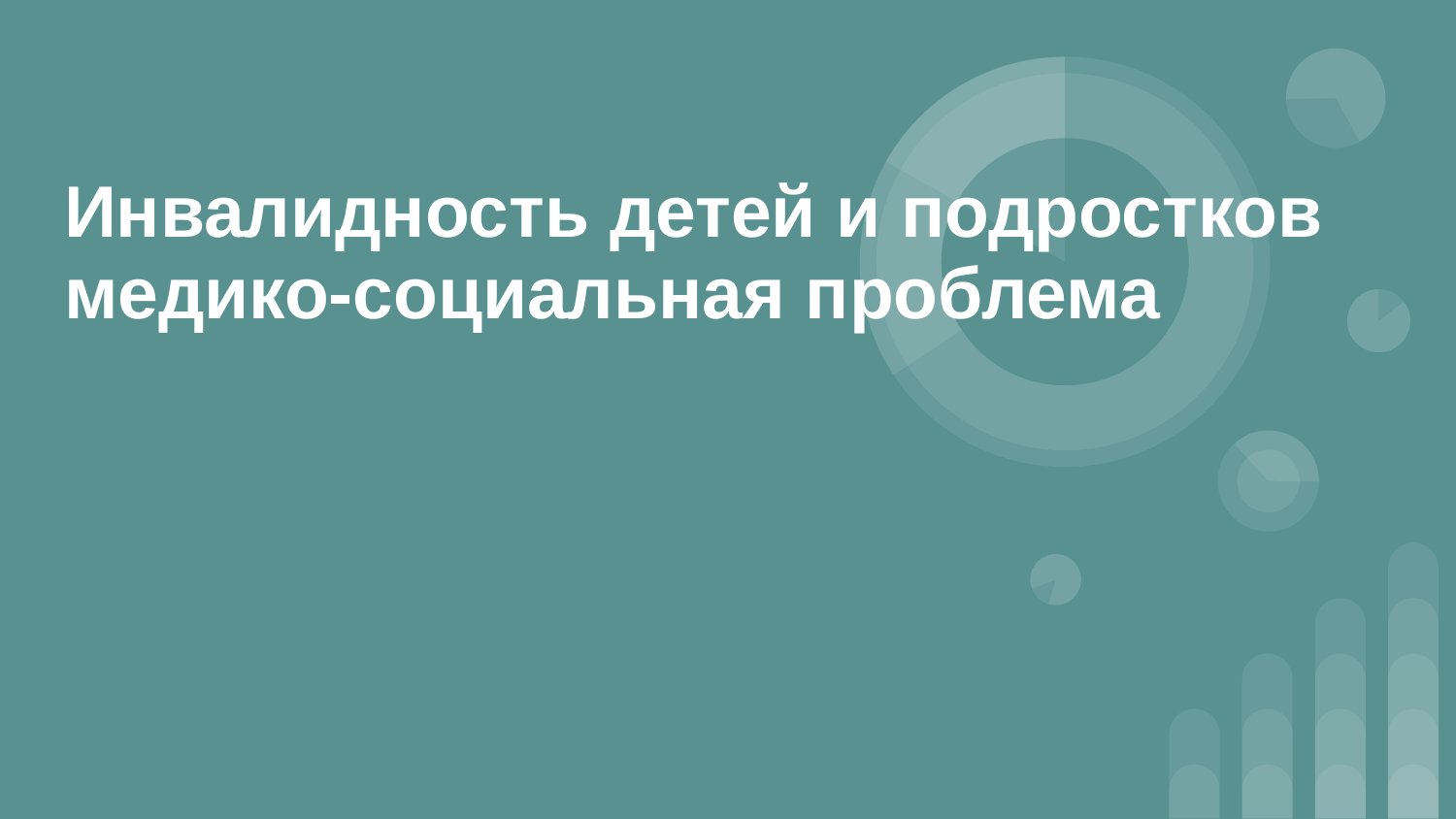

# Инвалидность детей и подростков медико-социальная проблема